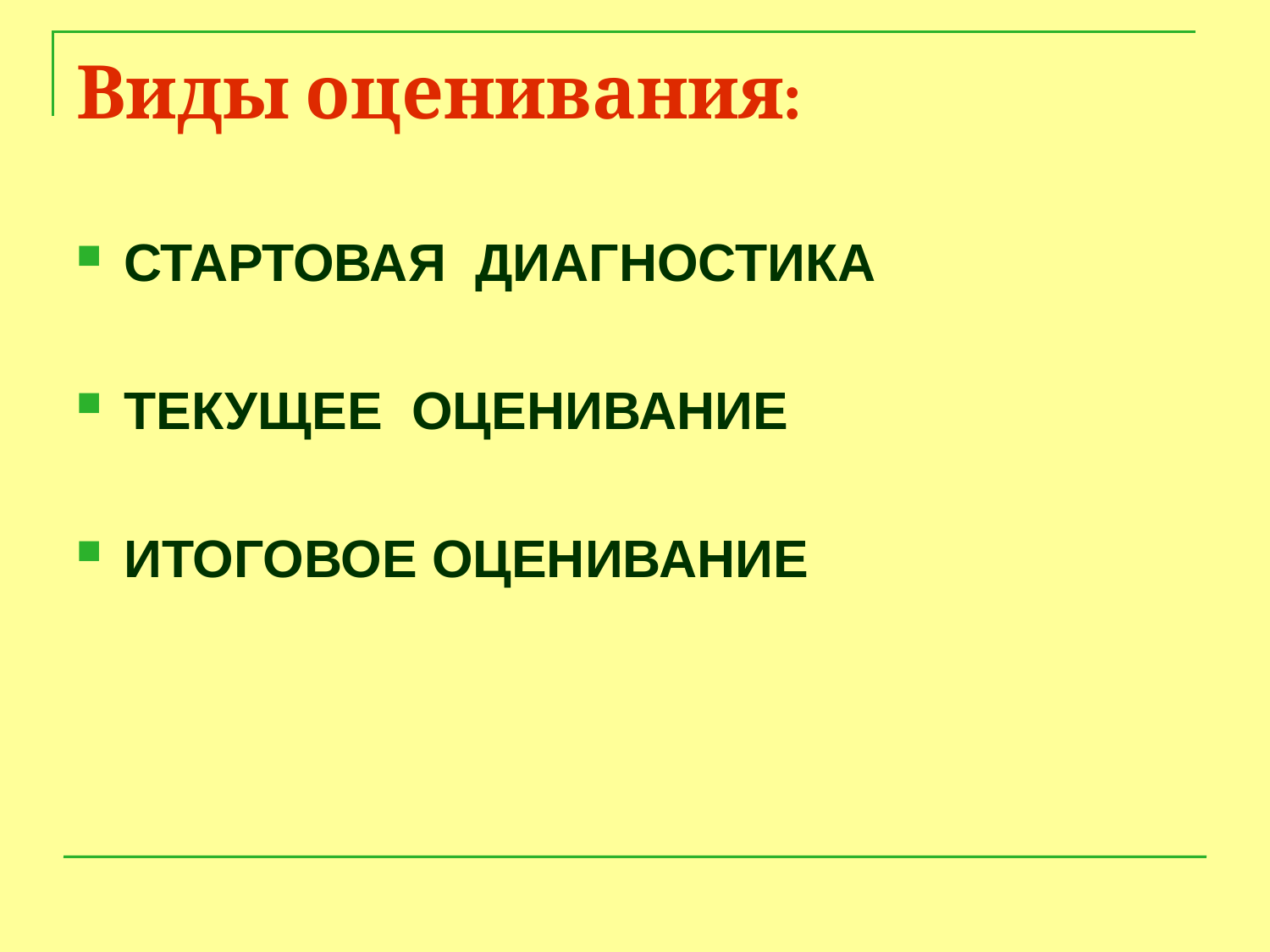

# Виды оценивания:
СТАРТОВАЯ  ДИАГНОСТИКА

ТЕКУЩЕЕ  ОЦЕНИВАНИЕ

ИТОГОВОЕ ОЦЕНИВАНИЕ